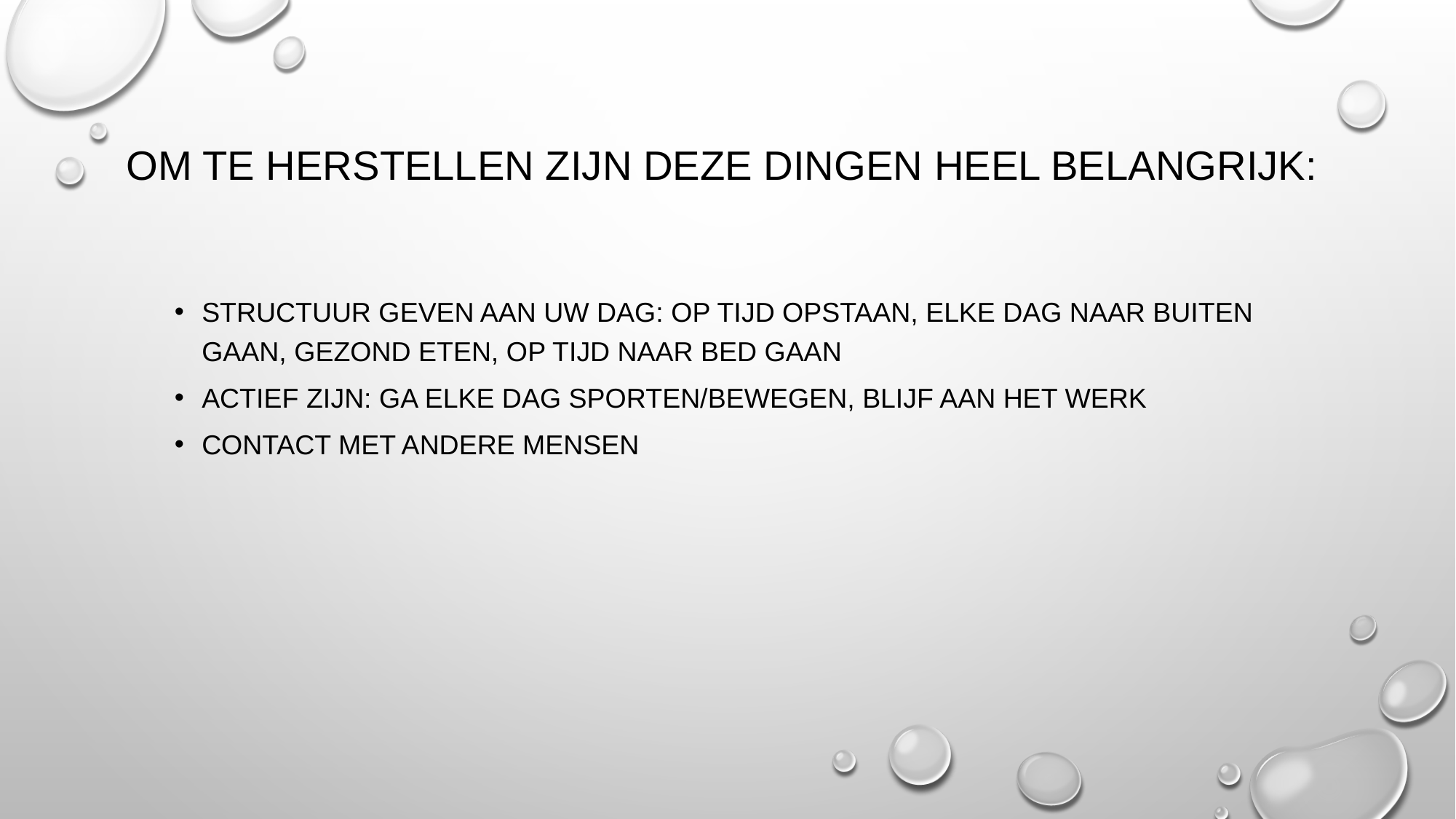

# Om te herstellen zijn deze dingen heel belangrijk:
structuur geven aan uw dag: op tijd opstaan, elke dag naar buiten gaan, gezond eten, op tijd naar bed gaan
actief zijn: ga elke dag sporten/bewegen, blijf aan het werk
contact met andere mensen